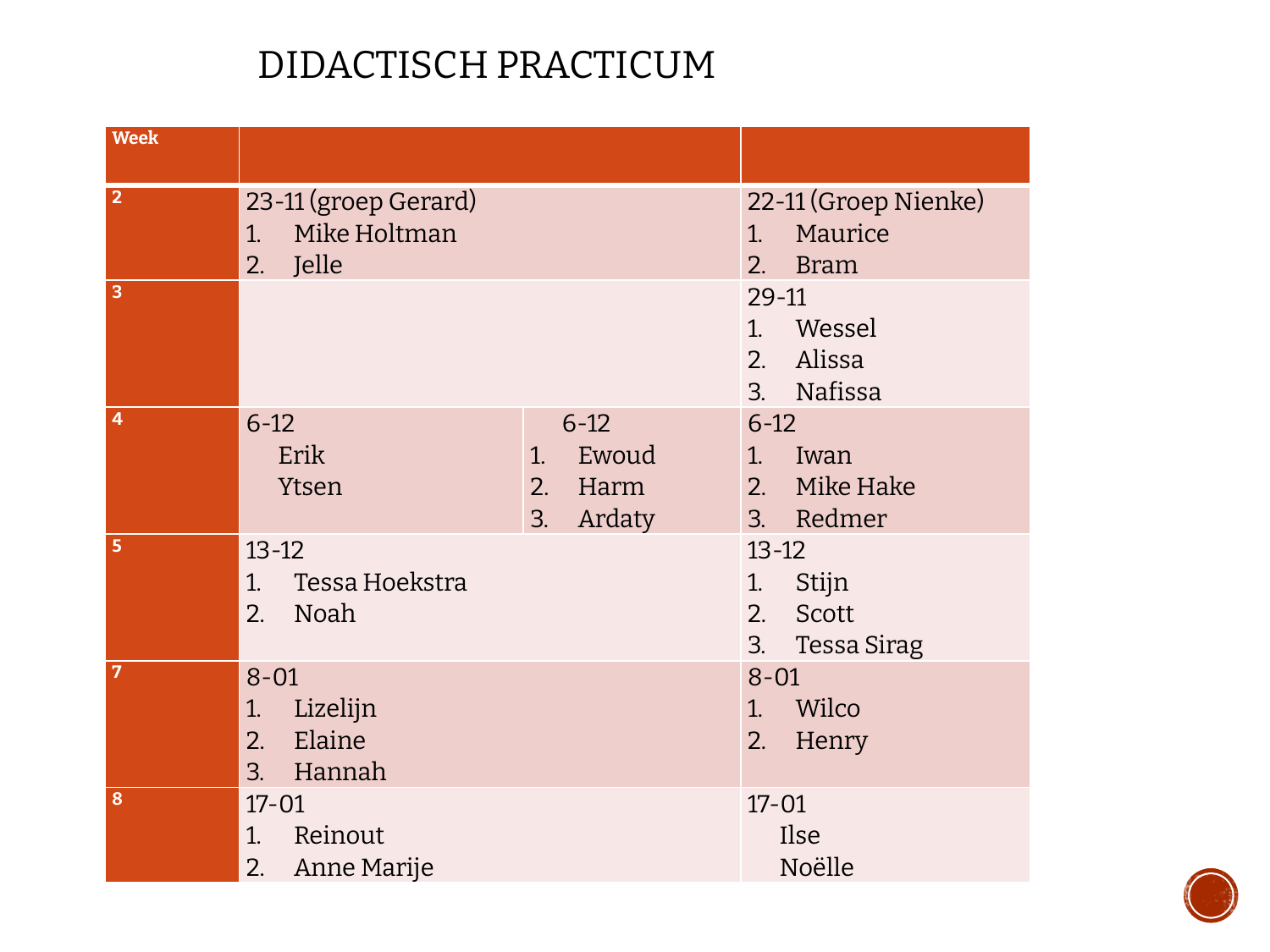

# Didactisch practicum
| Week |  |  |  |
| --- | --- | --- | --- |
| 2 | 23-11 (groep Gerard) Mike Holtman Jelle |  | 22-11 (Groep Nienke) Maurice Bram |
| 3 |  |  | 29-11 Wessel Alissa Nafissa |
| 4 | 6-12 Erik Ytsen | 6-12 Ewoud Harm Ardaty | 6-12 Iwan Mike Hake Redmer |
| 5 | 13-12 Tessa Hoekstra Noah |  | 13-12 Stijn Scott Tessa Sirag |
| 7 | 8-01 Lizelijn Elaine Hannah |  | 8-01 Wilco Henry |
| 8 | 17-01 Reinout Anne Marije |  | 17-01 Ilse Noëlle |